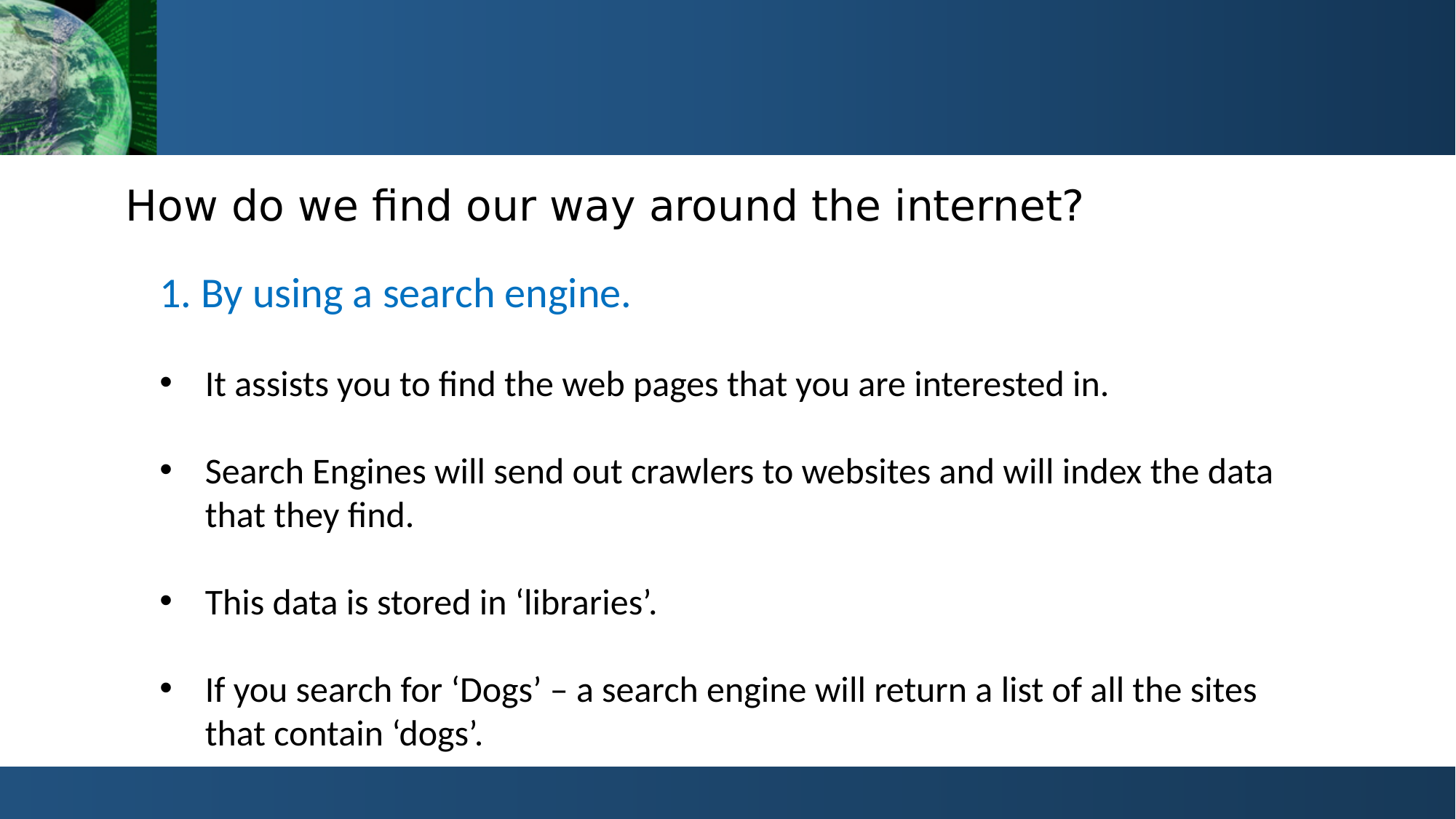

How do we find our way around the internet?
1. By using a search engine.

It assists you to find the web pages that you are interested in.

Search Engines will send out crawlers to websites and will index the data that they find.

This data is stored in ‘libraries’.

If you search for ‘Dogs’ – a search engine will return a list of all the sites that contain ‘dogs’.